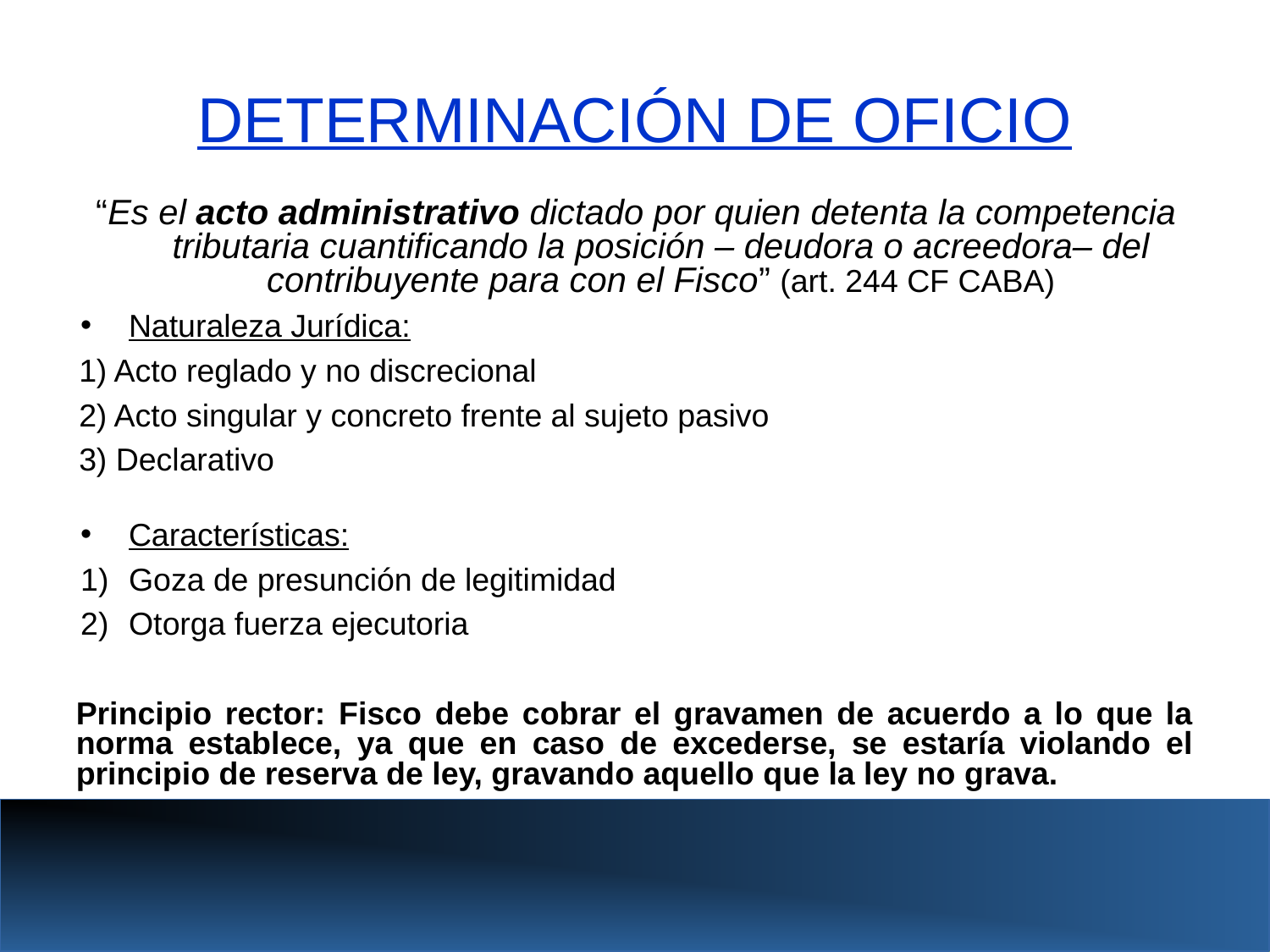

DETERMINACIÓN DE OFICIO
“Es el acto administrativo dictado por quien detenta la competencia tributaria cuantificando la posición – deudora o acreedora– del contribuyente para con el Fisco” (art. 244 CF CABA)
Naturaleza Jurídica:
1) Acto reglado y no discrecional
2) Acto singular y concreto frente al sujeto pasivo
3) Declarativo
Características:
Goza de presunción de legitimidad
Otorga fuerza ejecutoria

Principio rector: Fisco debe cobrar el gravamen de acuerdo a lo que la norma establece, ya que en caso de excederse, se estaría violando el principio de reserva de ley, gravando aquello que la ley no grava.